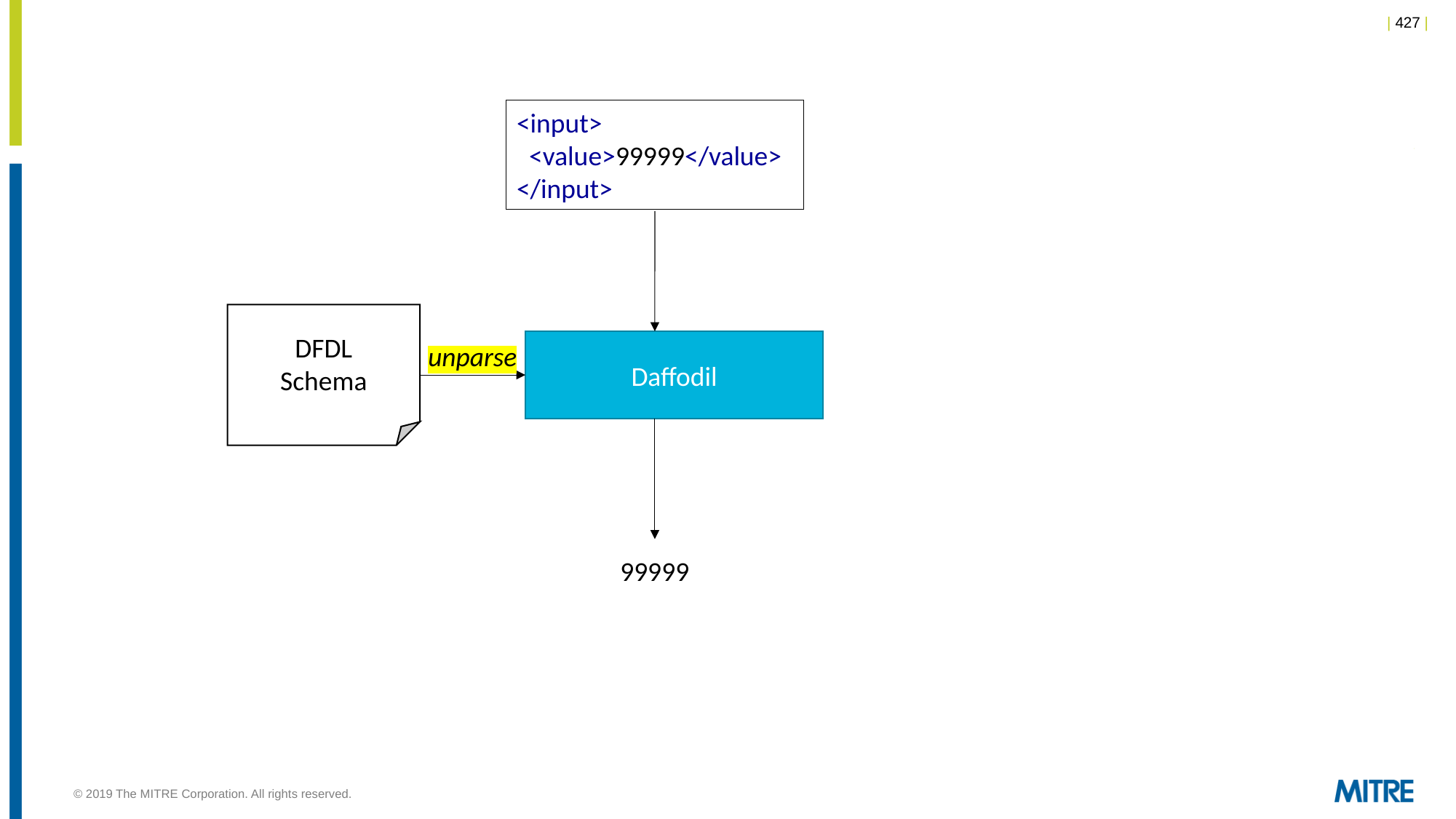

<input>
  <value>99999</value>
</input>
DFDL
Schema
Daffodil
unparse
99999
© 2019 The MITRE Corporation. All rights reserved.